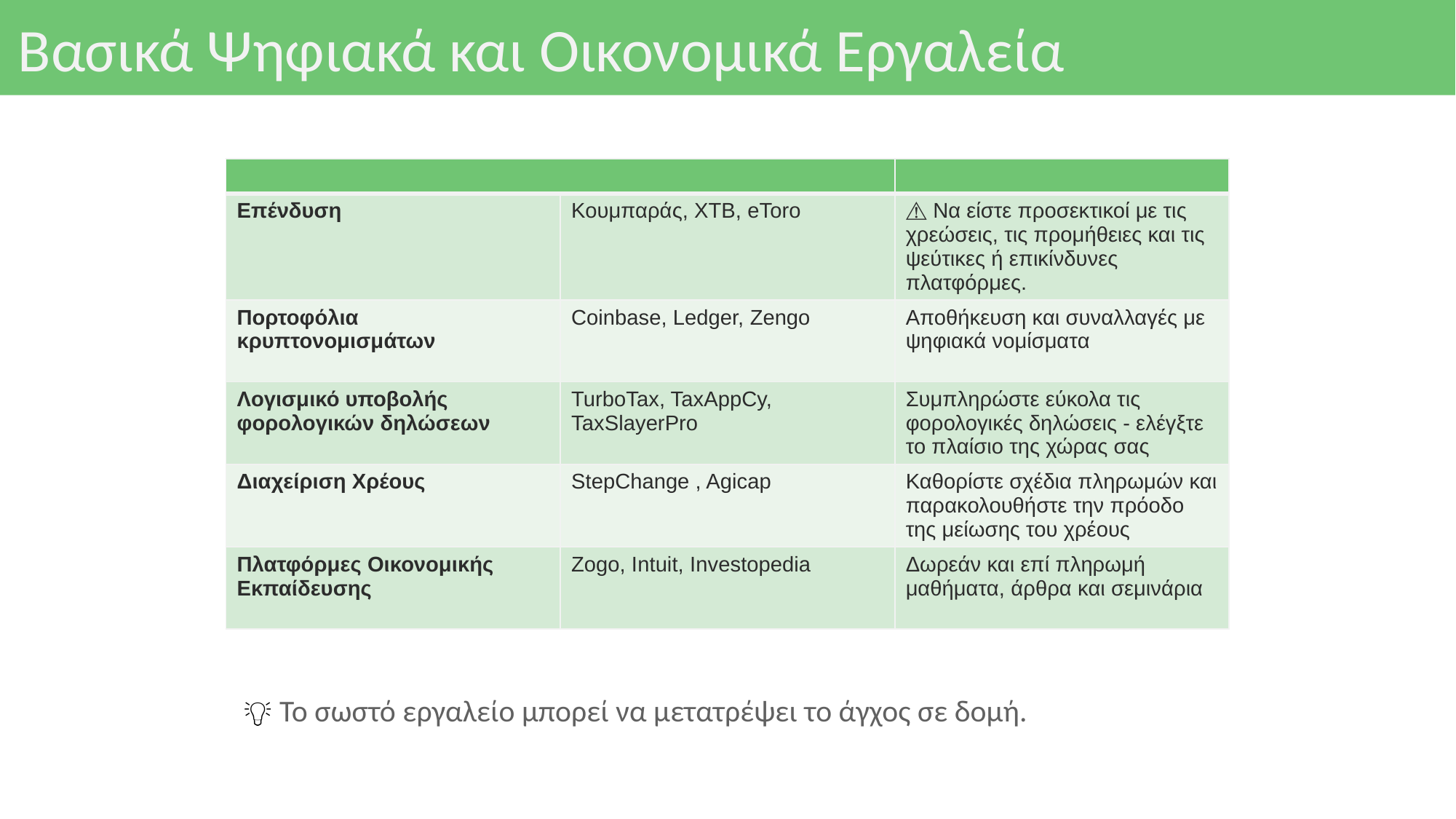

# Βασικά Ψηφιακά και Οικονομικά Εργαλεία
|  |  |  |
| --- | --- | --- |
| Επένδυση | Κουμπαράς, XTB, eToro | ⚠️ Να είστε προσεκτικοί με τις χρεώσεις, τις προμήθειες και τις ψεύτικες ή επικίνδυνες πλατφόρμες. |
| Πορτοφόλια κρυπτονομισμάτων | Coinbase, Ledger, Zengo | Αποθήκευση και συναλλαγές με ψηφιακά νομίσματα |
| Λογισμικό υποβολής φορολογικών δηλώσεων | TurboTax, TaxAppCy, TaxSlayerPro | Συμπληρώστε εύκολα τις φορολογικές δηλώσεις - ελέγξτε το πλαίσιο της χώρας σας |
| Διαχείριση Χρέους | StepChange , Agicap | Καθορίστε σχέδια πληρωμών και παρακολουθήστε την πρόοδο της μείωσης του χρέους |
| Πλατφόρμες Οικονομικής Εκπαίδευσης | Zogo, Intuit, Investopedia | Δωρεάν και επί πληρωμή μαθήματα, άρθρα και σεμινάρια |
💡 Το σωστό εργαλείο μπορεί να μετατρέψει το άγχος σε δομή.